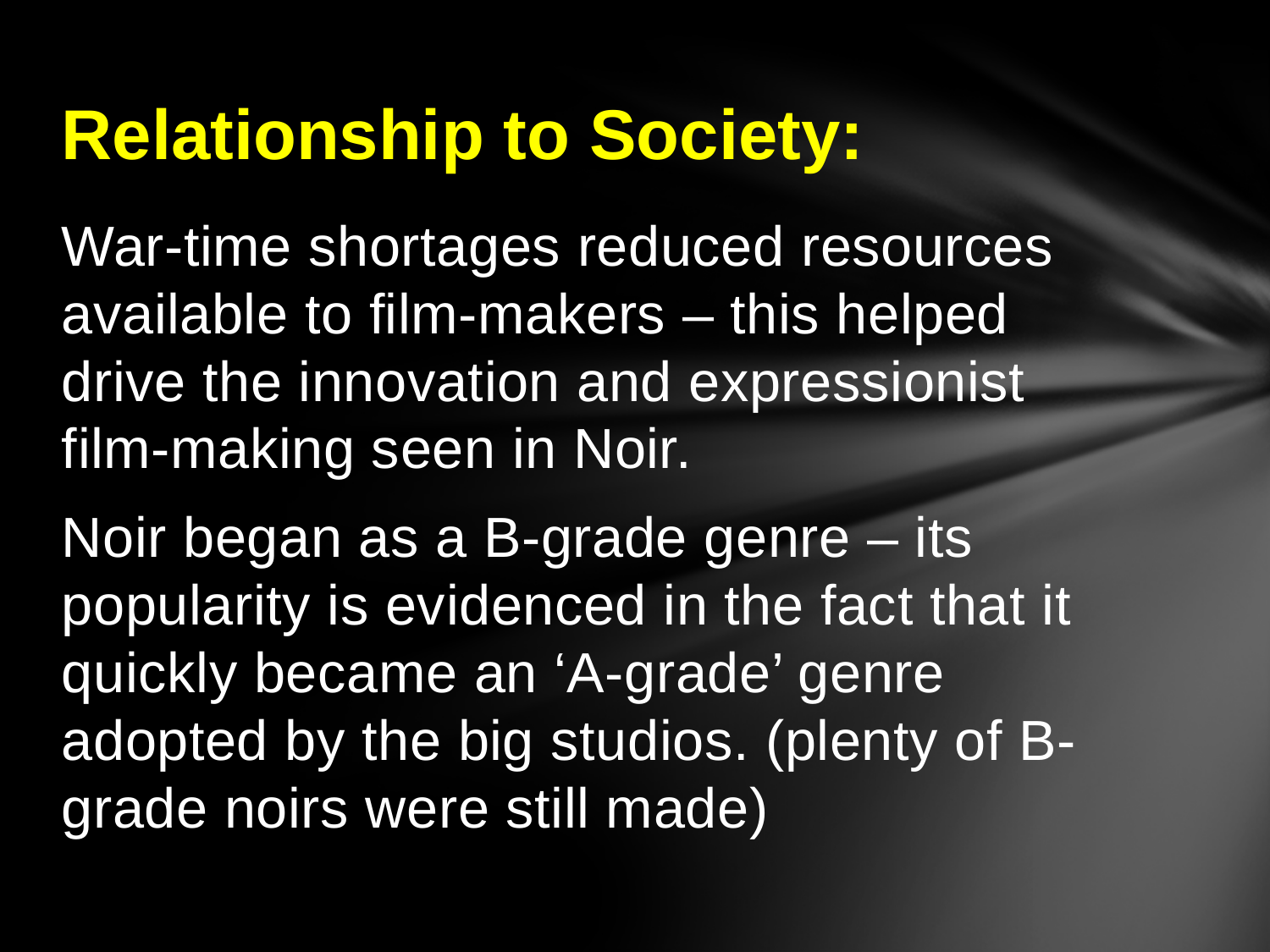

# Relationship to Society:
War-time shortages reduced resources available to film-makers – this helped drive the innovation and expressionist film-making seen in Noir.
Noir began as a B-grade genre – its popularity is evidenced in the fact that it quickly became an ‘A-grade’ genre adopted by the big studios. (plenty of B-grade noirs were still made)